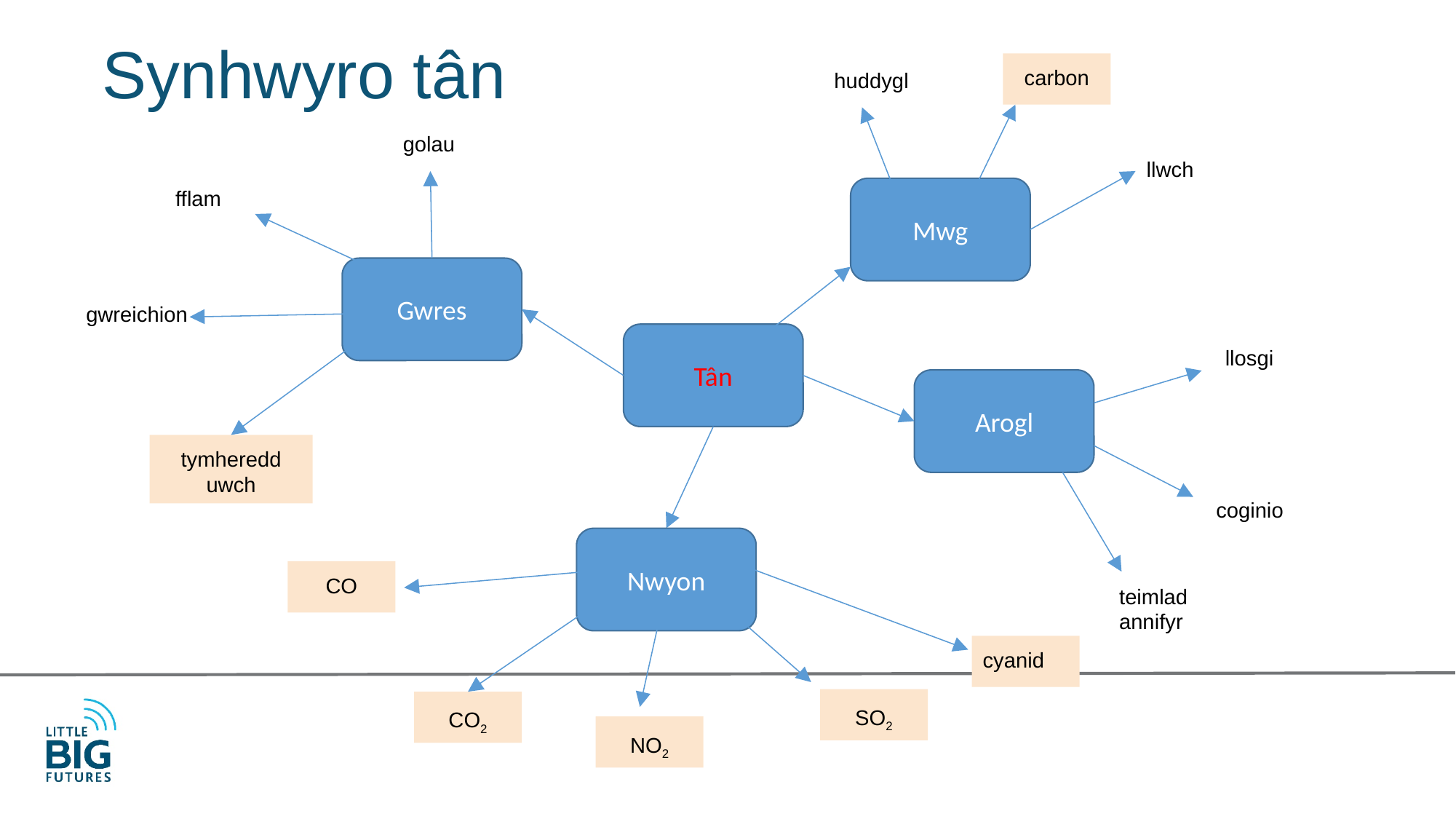

# Synhwyro tân
carbon
huddygl
golau
llwch
fflam
Mwg
Gwres
gwreichion
Tân
llosgi
Arogl
tymheredd uwch
coginio
Nwyon
CO
teimlad annifyr
cyanid
SO2
CO2
NO2